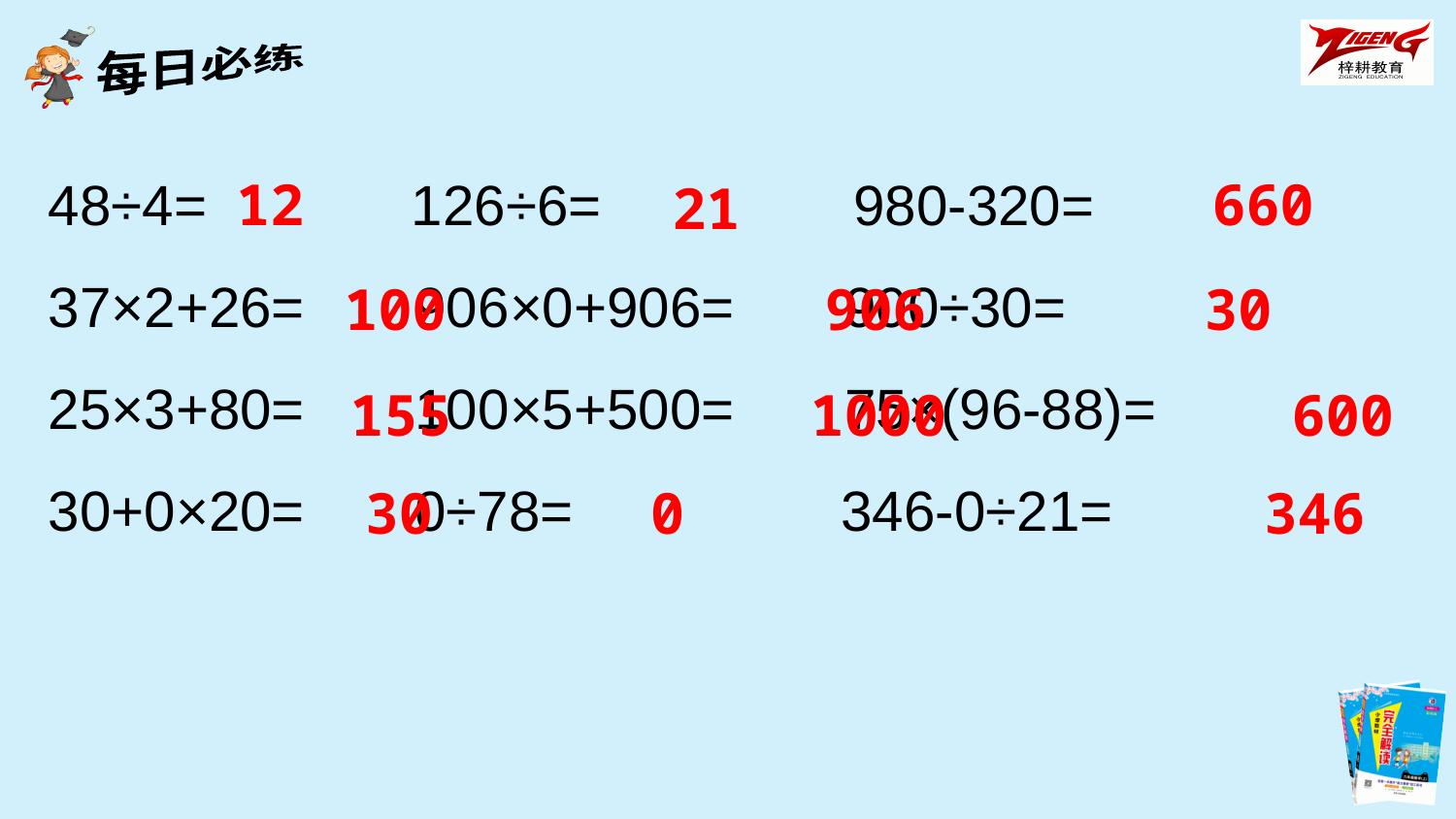

48÷4=             126÷6=                980-320=
37×2+26=       906×0+906=       900÷30=
25×3+80=       100×5+500=       75×(96-88)=
30+0×20=       0÷78=                 346-0÷21=
12
660
21
906
30
100
1000
600
155
30
0
346